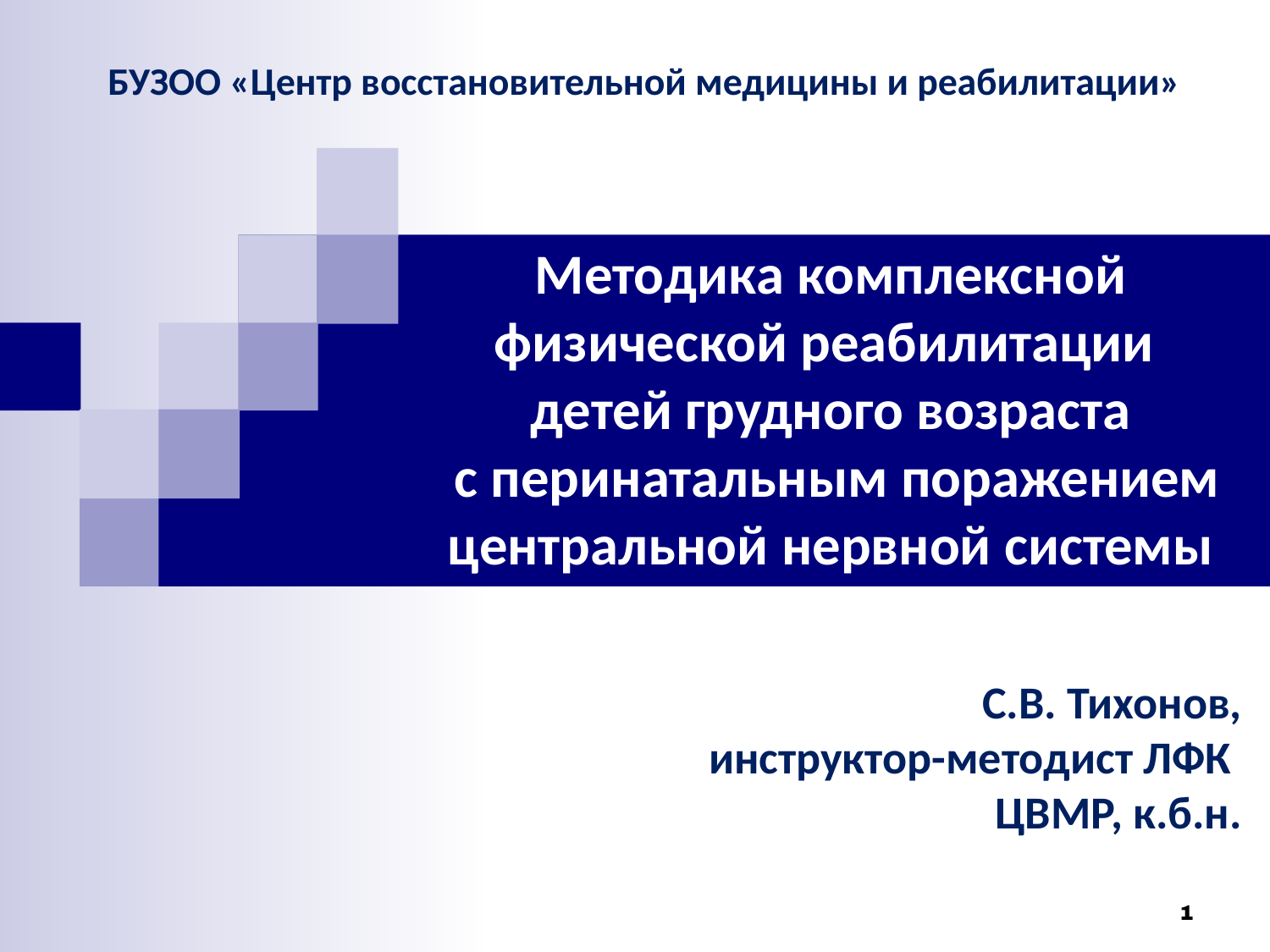

БУЗОО «Центр восстановительной медицины и реабилитации»
# Методика комплексной физической реабилитации детей грудного возраста с перинатальным поражением центральной нервной системы
С.В. Тихонов,
инструктор-методист ЛФК
ЦВМР, к.б.н.
1